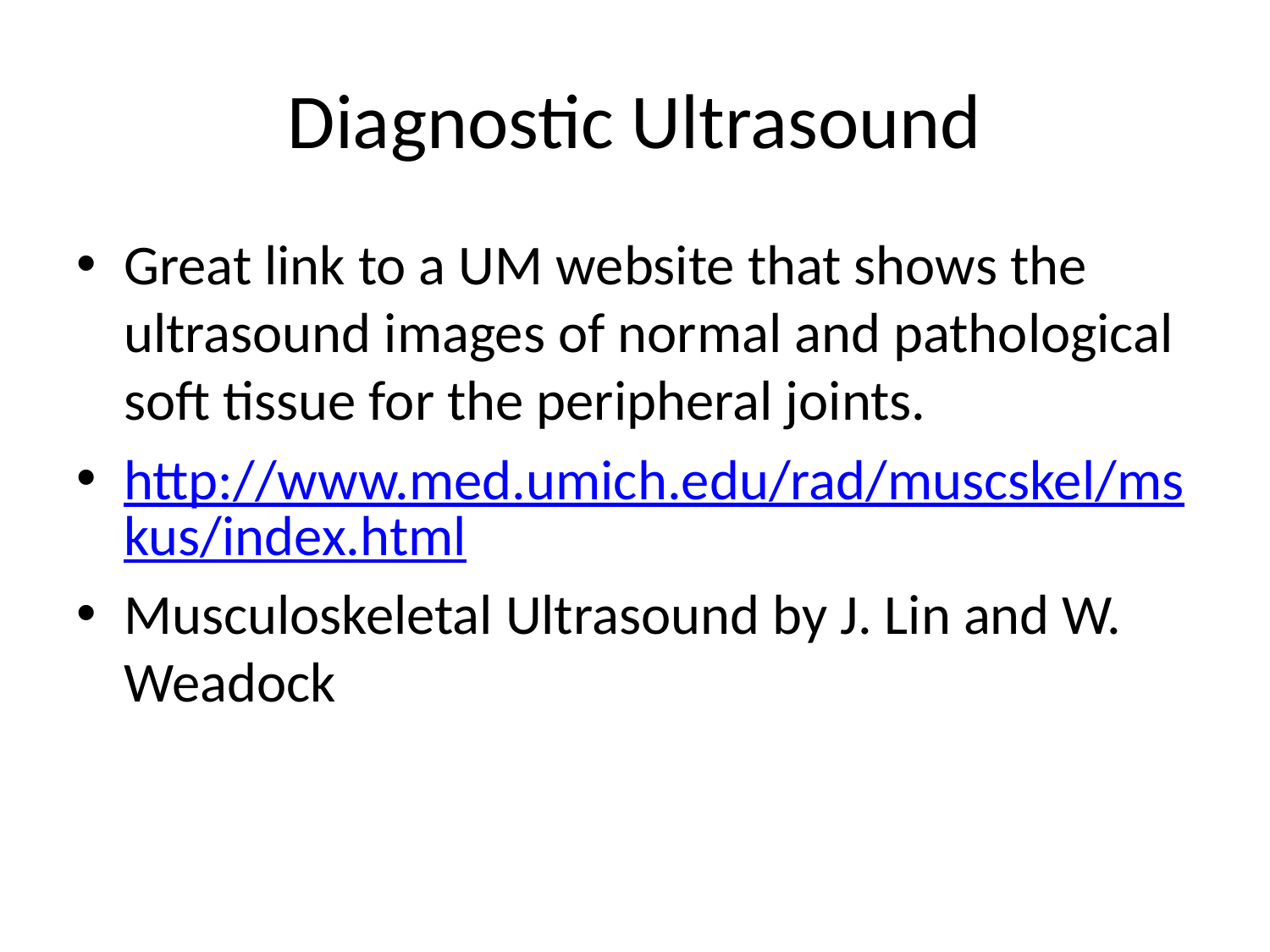

# Diagnostic Ultrasound
Great link to a UM website that shows the ultrasound images of normal and pathological soft tissue for the peripheral joints.
http://www.med.umich.edu/rad/muscskel/mskus/index.html
Musculoskeletal Ultrasound by J. Lin and W. Weadock